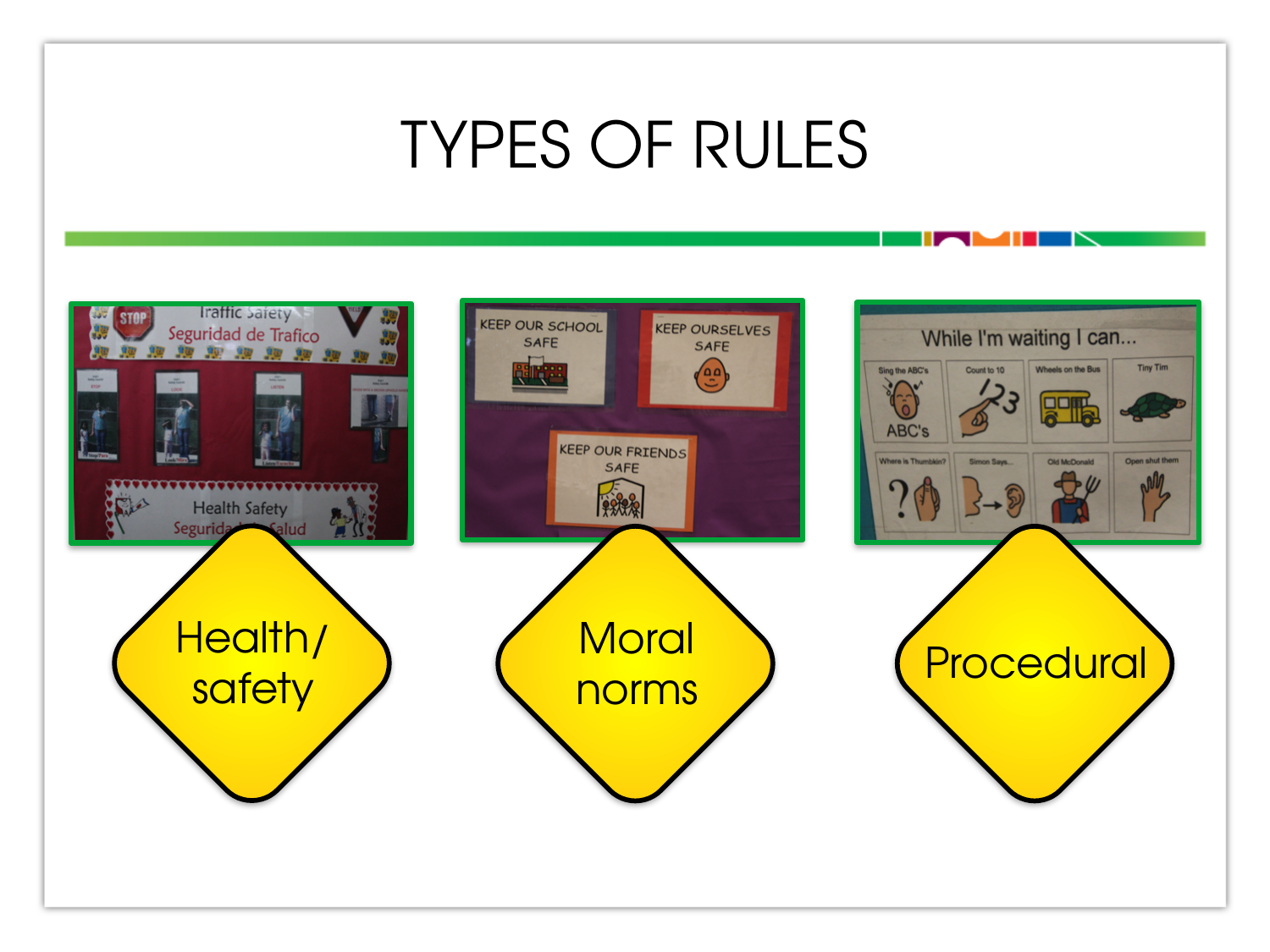

# Types of rules

Health/
safety
Moral
norms
Procedural